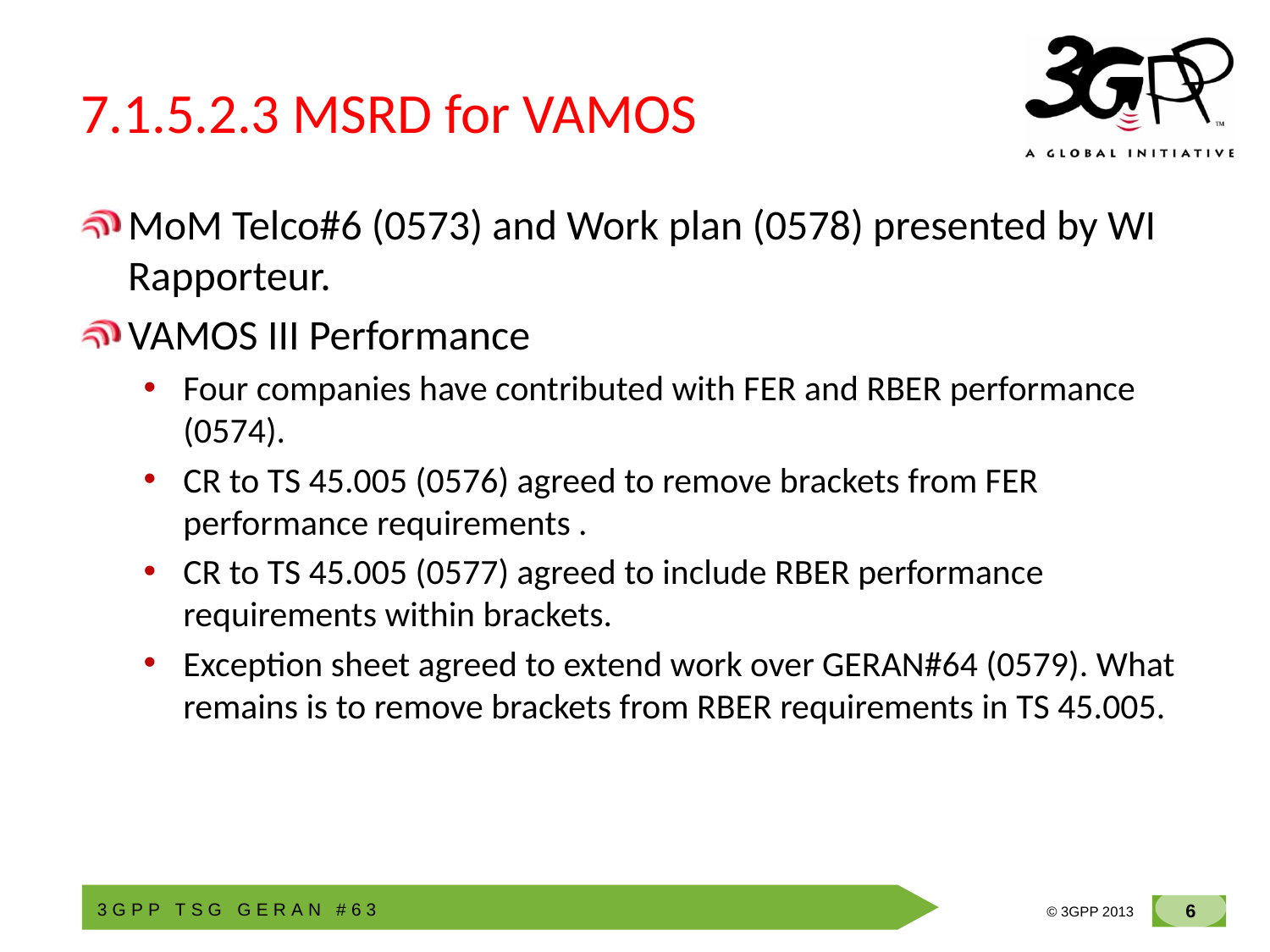

# 7.1.5.2.3 MSRD for VAMOS
MoM Telco#6 (0573) and Work plan (0578) presented by WI Rapporteur.
VAMOS III Performance
Four companies have contributed with FER and RBER performance (0574).
CR to TS 45.005 (0576) agreed to remove brackets from FER performance requirements .
CR to TS 45.005 (0577) agreed to include RBER performance requirements within brackets.
Exception sheet agreed to extend work over GERAN#64 (0579). What remains is to remove brackets from RBER requirements in TS 45.005.